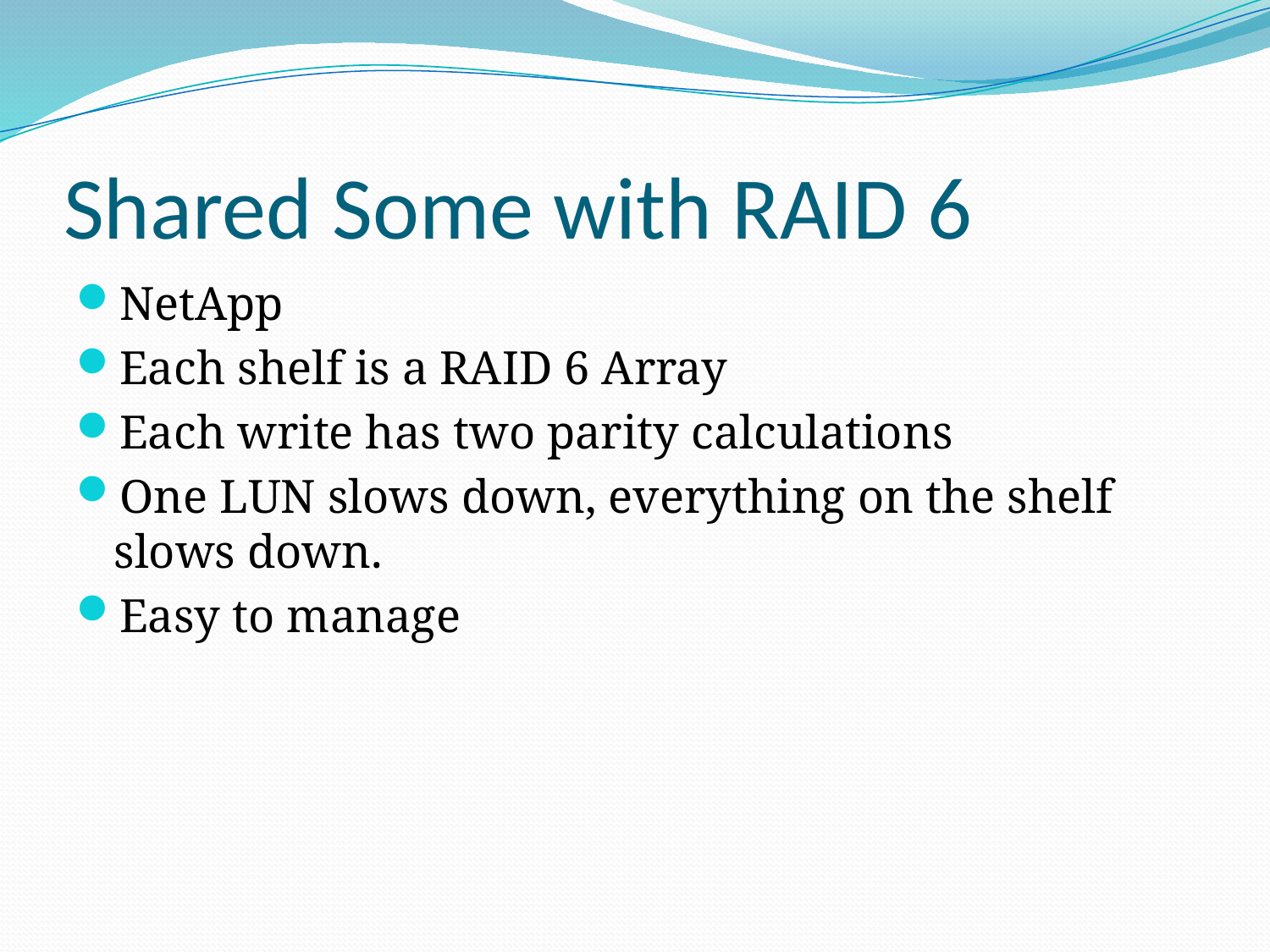

# Shared Some with RAID 6
NetApp
Each shelf is a RAID 6 Array
Each write has two parity calculations
One LUN slows down, everything on the shelf slows down.
Easy to manage